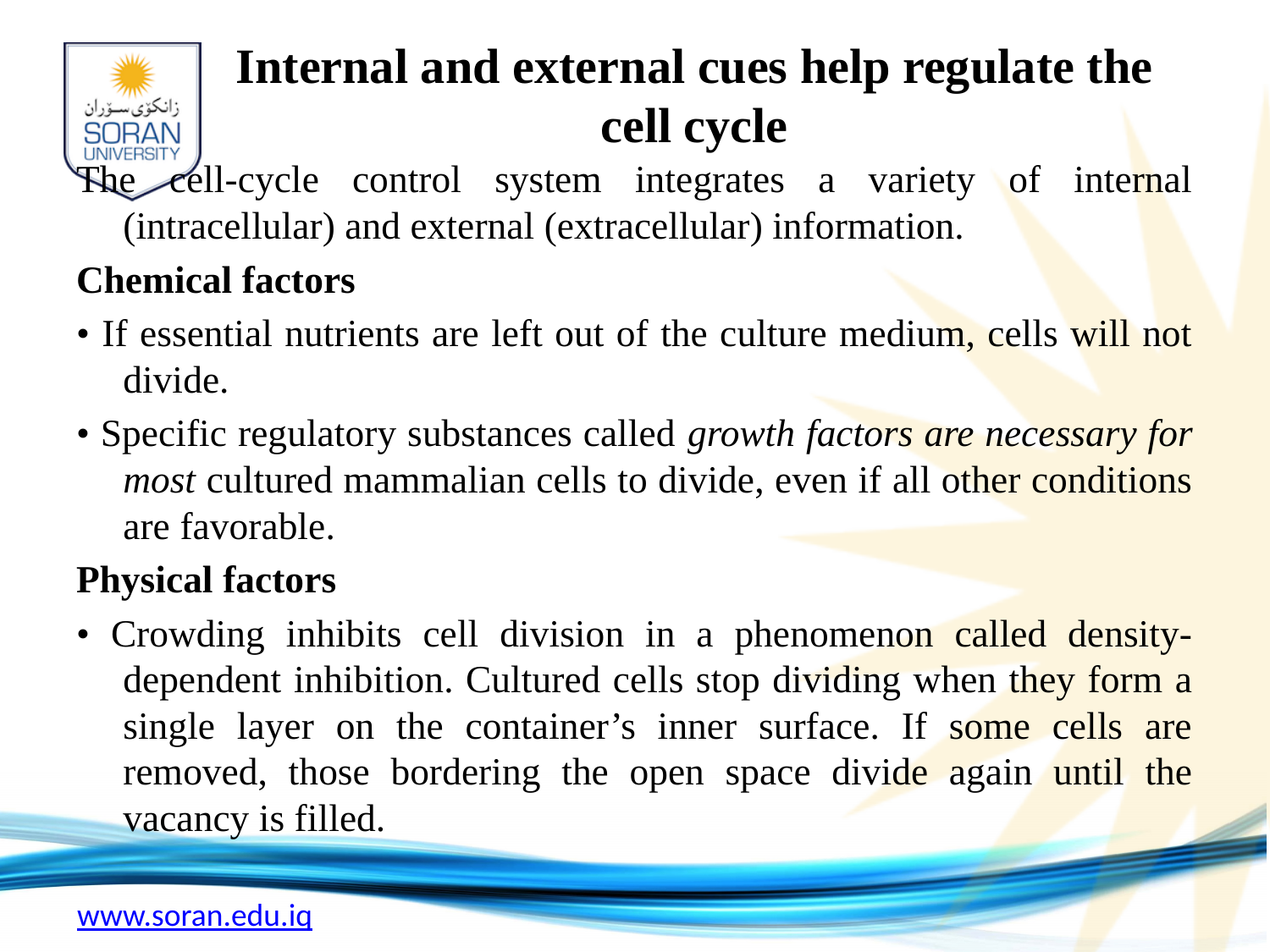

# Internal and external cues help regulate the cell cycle
The cell-cycle control system integrates a variety of internal (intracellular) and external (extracellular) information.
Chemical factors
• If essential nutrients are left out of the culture medium, cells will not divide.
• Specific regulatory substances called growth factors are necessary for most cultured mammalian cells to divide, even if all other conditions are favorable.
Physical factors
• Crowding inhibits cell division in a phenomenon called density-dependent inhibition. Cultured cells stop dividing when they form a single layer on the container’s inner surface. If some cells are removed, those bordering the open space divide again until the vacancy is filled.